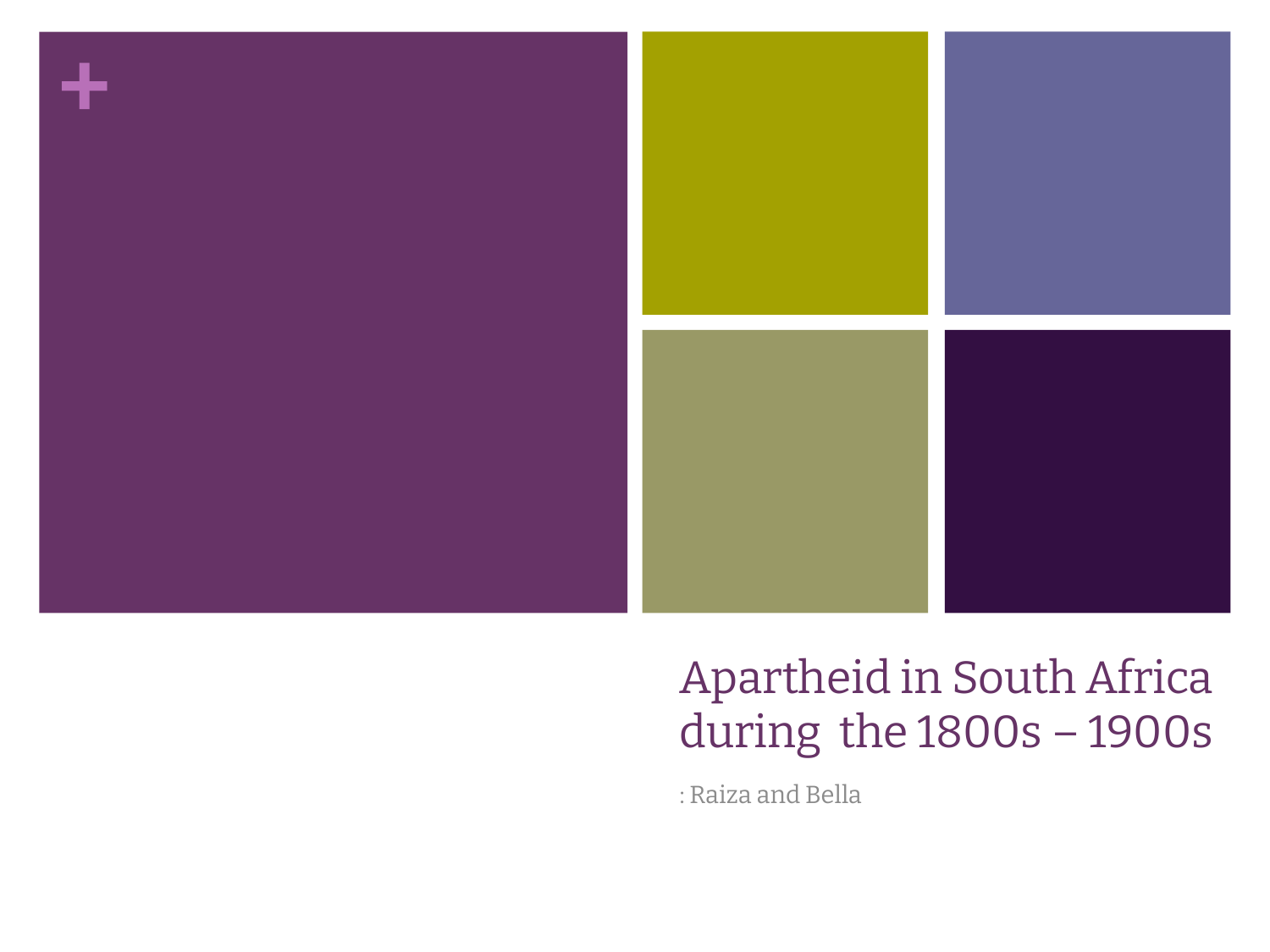

# Apartheid in South Africa during  the 1800s – 1900s
: Raiza and Bella